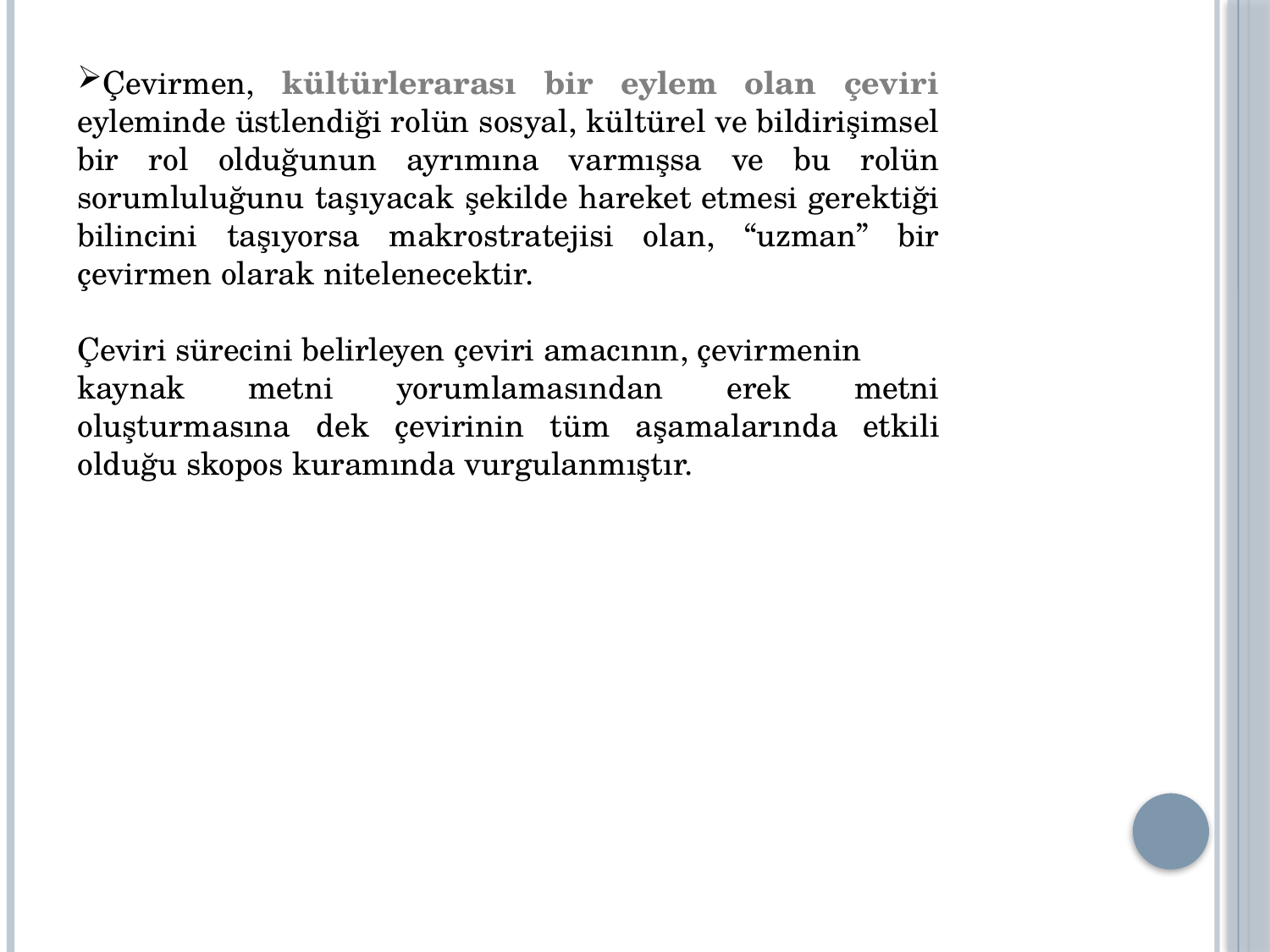

Çevirmen, kültürlerarası bir eylem olan çeviri eyleminde üstlendiği rolün sosyal, kültürel ve bildirişimsel bir rol olduğunun ayrımına varmışsa ve bu rolün sorumluluğunu taşıyacak şekilde hareket etmesi gerektiği bilincini taşıyorsa makrostratejisi olan, “uzman” bir çevirmen olarak nitelenecektir.

Çeviri sürecini belirleyen çeviri amacının, çevirmenin
kaynak metni yorumlamasından erek metni oluşturmasına dek çevirinin tüm aşamalarında etkili olduğu skopos kuramında vurgulanmıştır.